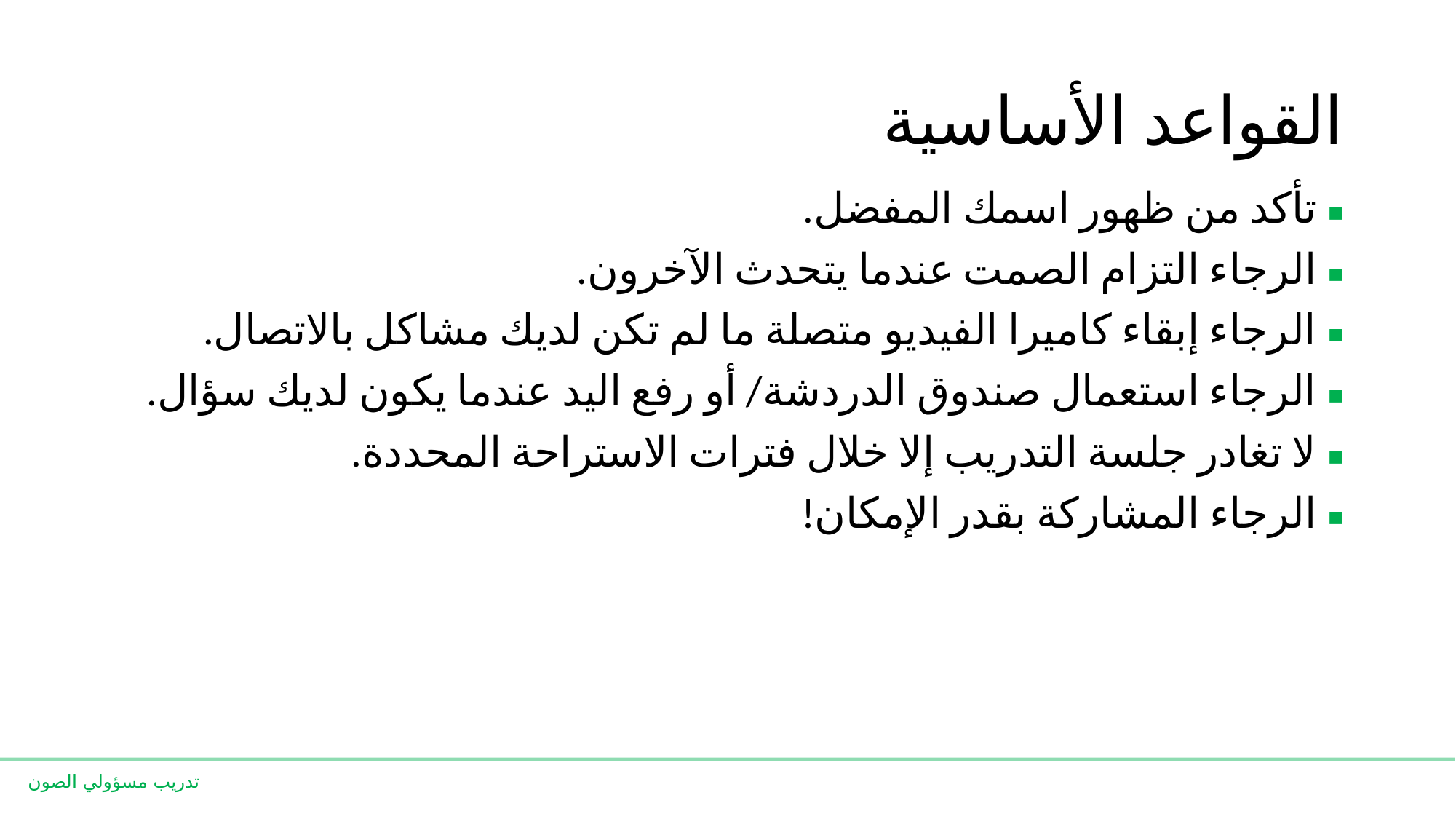

# القواعد الأساسية
تأكد من ظهور اسمك المفضل.
الرجاء التزام الصمت عندما يتحدث الآخرون.
الرجاء إبقاء كاميرا الفيديو متصلة ما لم تكن لديك مشاكل بالاتصال.
الرجاء استعمال صندوق الدردشة/ أو رفع اليد عندما يكون لديك سؤال.
لا تغادر جلسة التدريب إلا خلال فترات الاستراحة المحددة.
الرجاء المشاركة بقدر الإمكان!

تدريب مسؤولي الصون